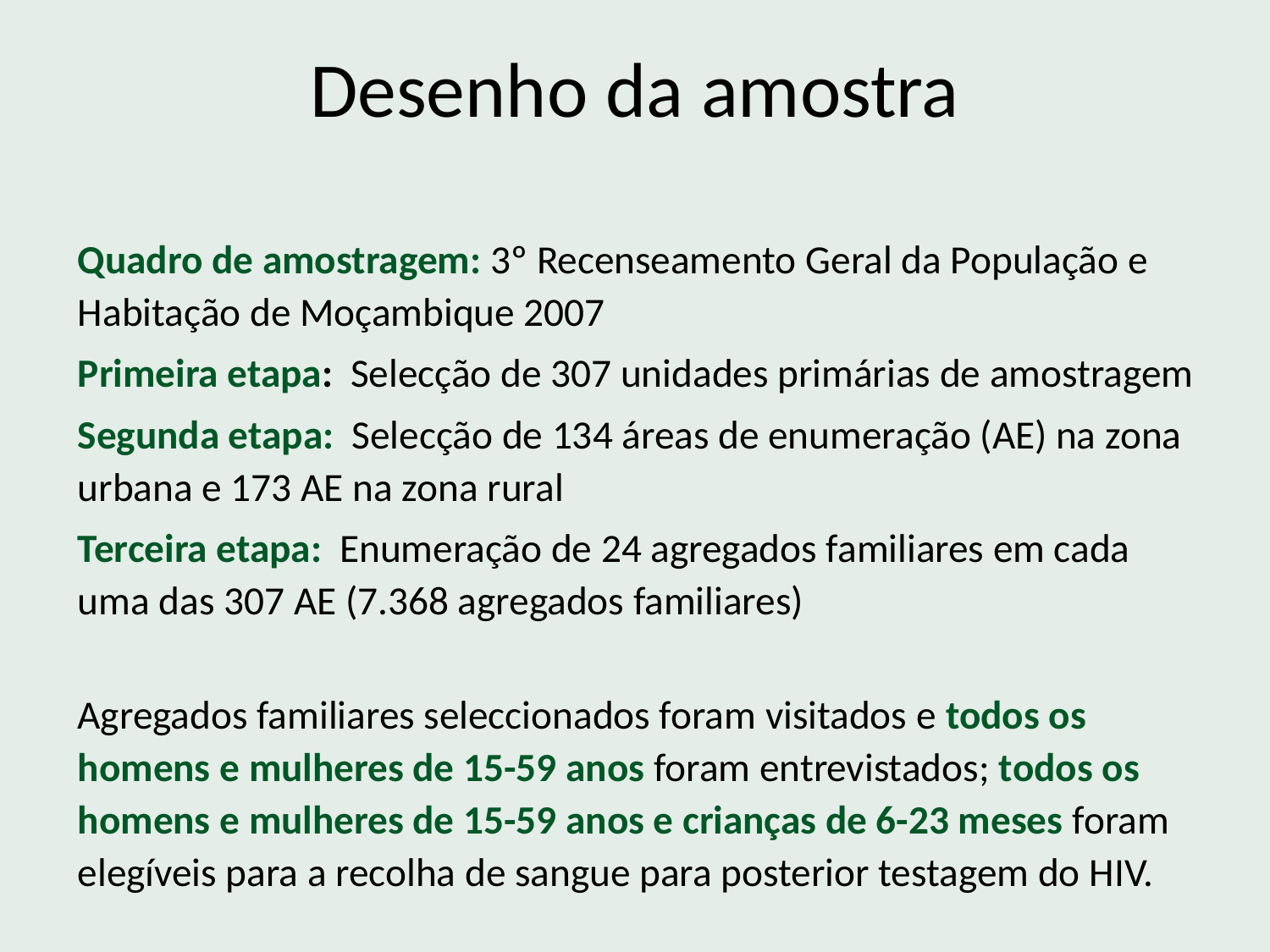

# Desenho da amostra
Quadro de amostragem: 3º Recenseamento Geral da População e Habitação de Moçambique 2007
Primeira etapa:  Selecção de 307 unidades primárias de amostragem
Segunda etapa:  Selecção de 134 áreas de enumeração (AE) na zona urbana e 173 AE na zona rural
Terceira etapa:  Enumeração de 24 agregados familiares em cada uma das 307 AE (7.368 agregados familiares)
Agregados familiares seleccionados foram visitados e todos os homens e mulheres de 15-59 anos foram entrevistados; todos os homens e mulheres de 15-59 anos e crianças de 6-23 meses foram elegíveis para a recolha de sangue para posterior testagem do HIV.